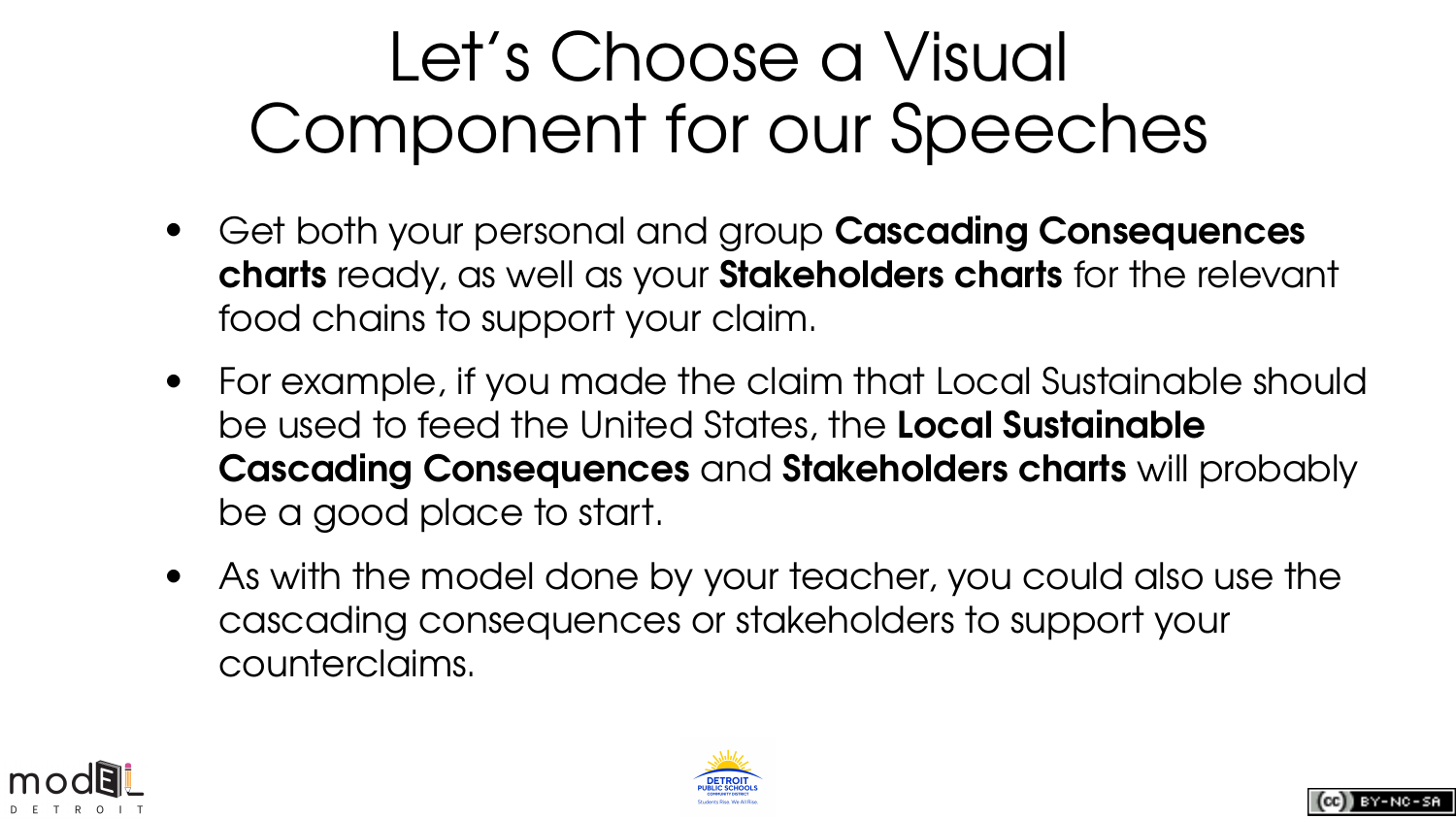

# Let’s Choose a Visual
Component for our Speeches
Get both your personal and group Cascading Consequences charts ready, as well as your Stakeholders charts for the relevant food chains to support your claim.
For example, if you made the claim that Local Sustainable should be used to feed the United States, the Local Sustainable Cascading Consequences and Stakeholders charts will probably be a good place to start.
As with the model done by your teacher, you could also use the cascading consequences or stakeholders to support your counterclaims.